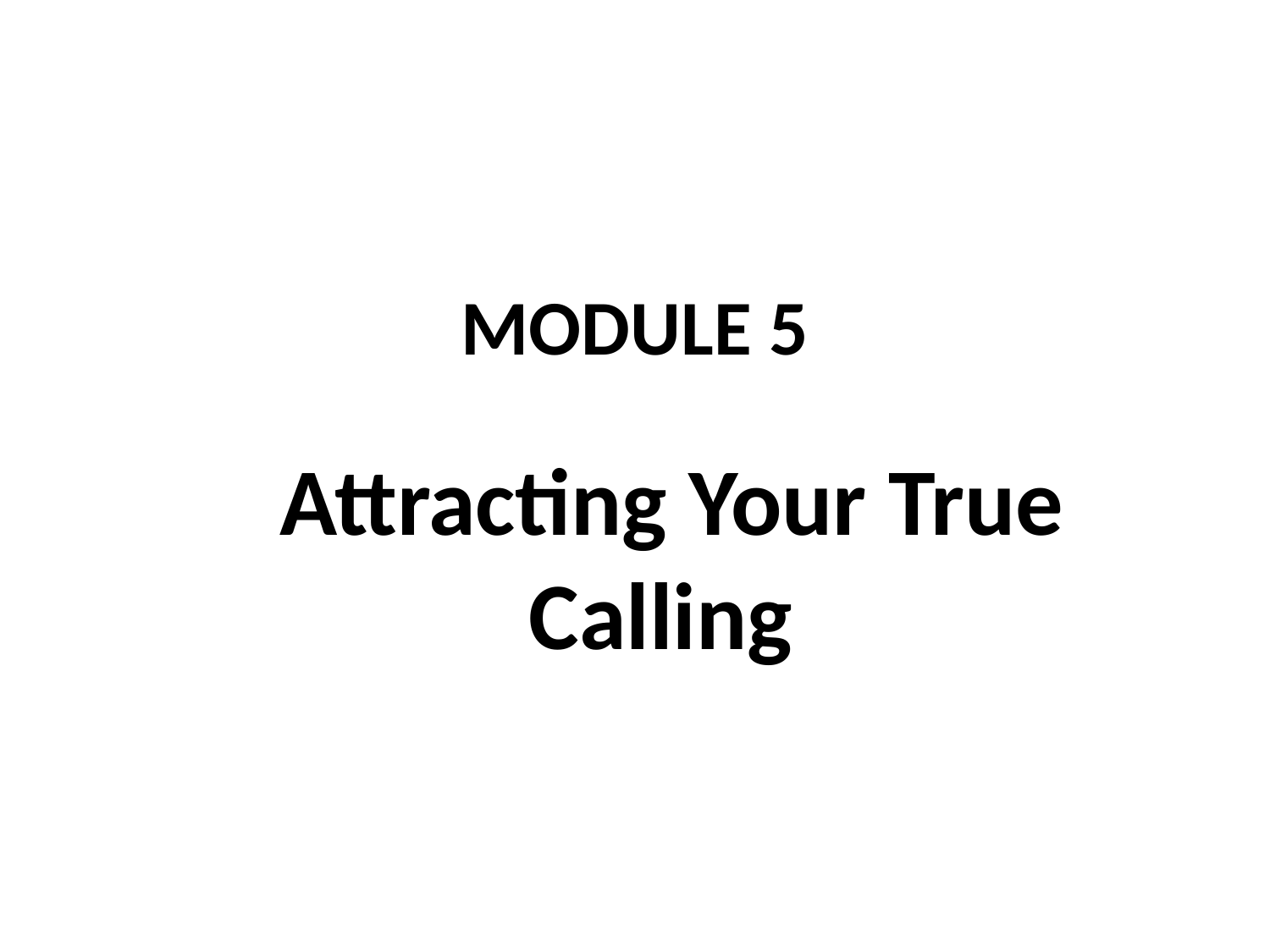

# MODULE 5
Attracting Your True Calling